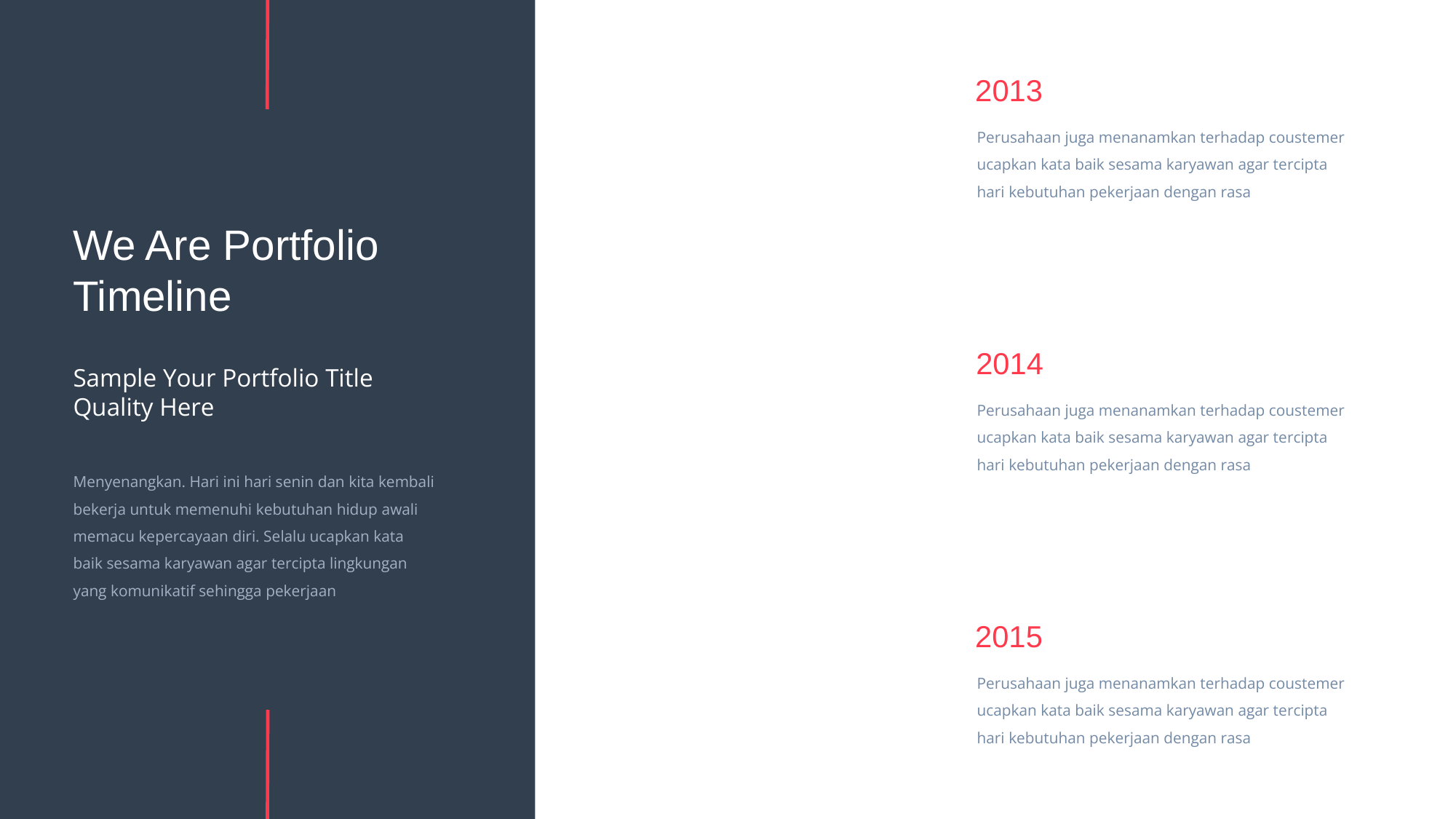

2013
Perusahaan juga menanamkan terhadap coustemer ucapkan kata baik sesama karyawan agar tercipta hari kebutuhan pekerjaan dengan rasa
We Are Portfolio Timeline

2014
Sample Your Portfolio Title Quality Here
Perusahaan juga menanamkan terhadap coustemer ucapkan kata baik sesama karyawan agar tercipta hari kebutuhan pekerjaan dengan rasa
Menyenangkan. Hari ini hari senin dan kita kembali bekerja untuk memenuhi kebutuhan hidup awali memacu kepercayaan diri. Selalu ucapkan kata baik sesama karyawan agar tercipta lingkungan yang komunikatif sehingga pekerjaan

2015
Perusahaan juga menanamkan terhadap coustemer ucapkan kata baik sesama karyawan agar tercipta hari kebutuhan pekerjaan dengan rasa